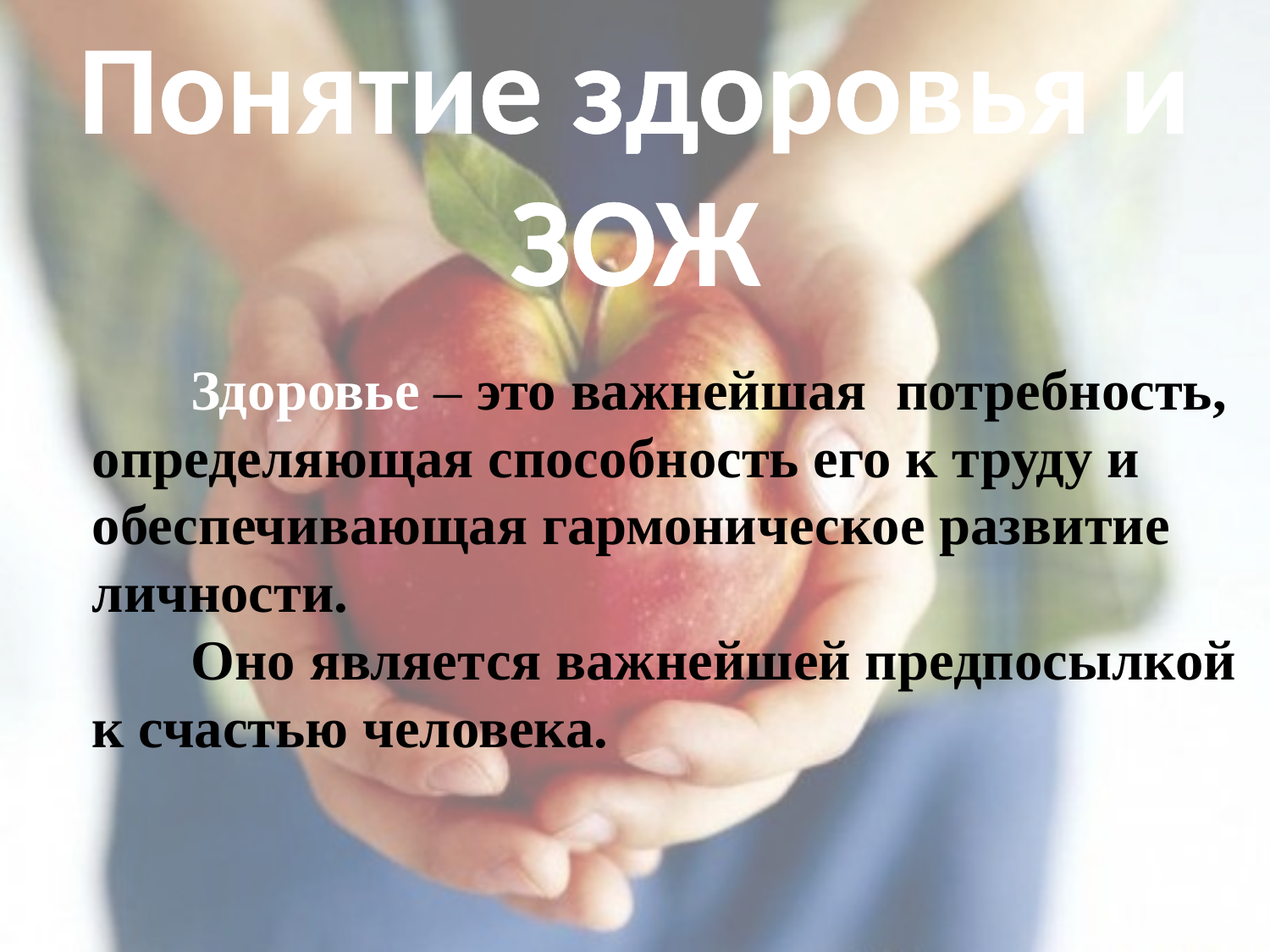

Понятие здоровья и ЗОЖ
       Здоровье – это важнейшая  потребность, определяющая способность его к труду и обеспечивающая гармоническое развитие личности.
       Оно является важнейшей предпосылкой к счастью человека.